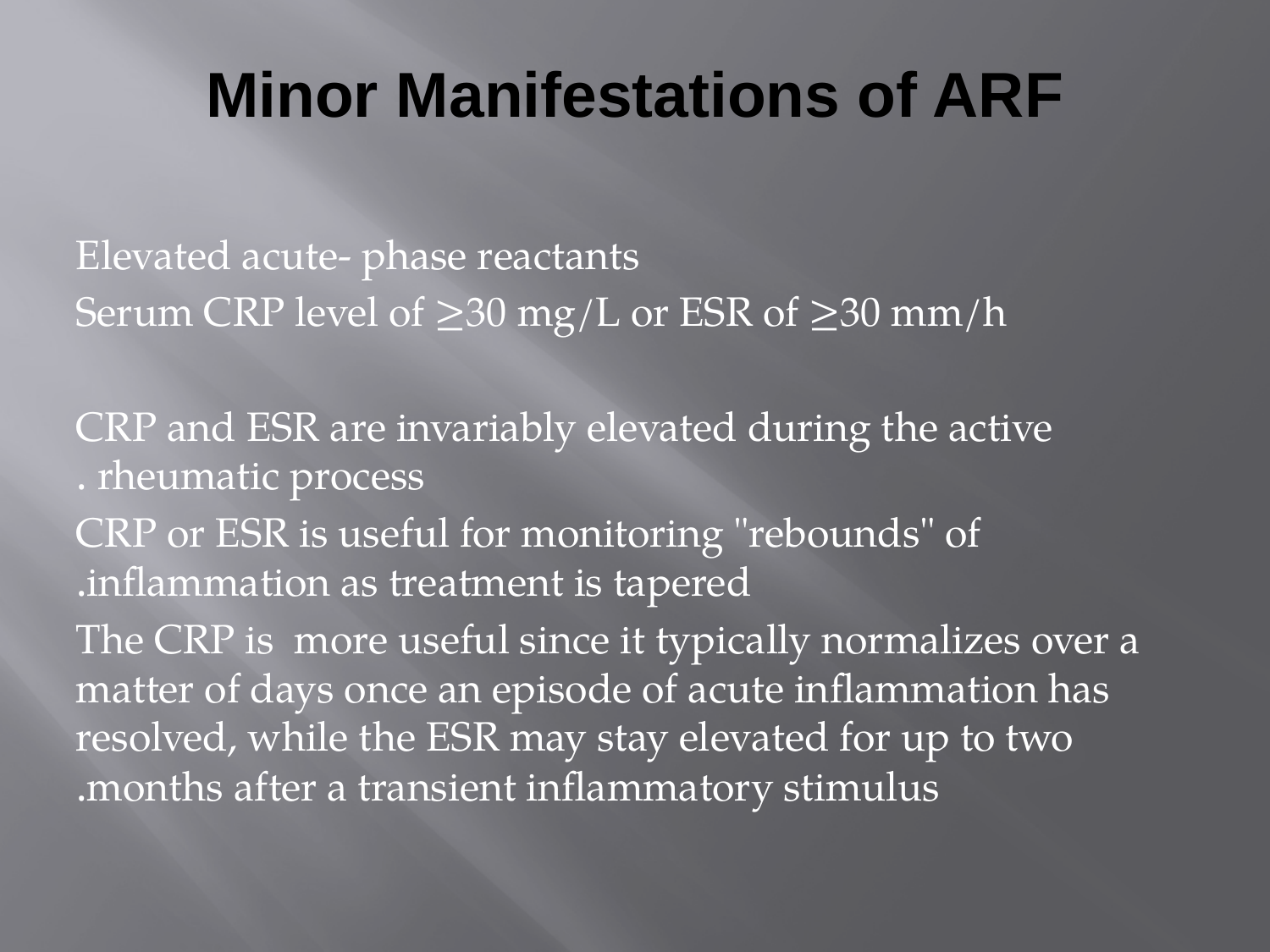

# Minor Manifestations of ARF
Elevated acute- phase reactants
Serum CRP level of ≥30 mg/L or ESR of ≥30 mm/h

CRP and ESR are invariably elevated during the active rheumatic process .
CRP or ESR is useful for monitoring "rebounds" of inflammation as treatment is tapered.
The CRP is  more useful since it typically normalizes over a matter of days once an episode of acute inflammation has resolved, while the ESR may stay elevated for up to two months after a transient inflammatory stimulus.